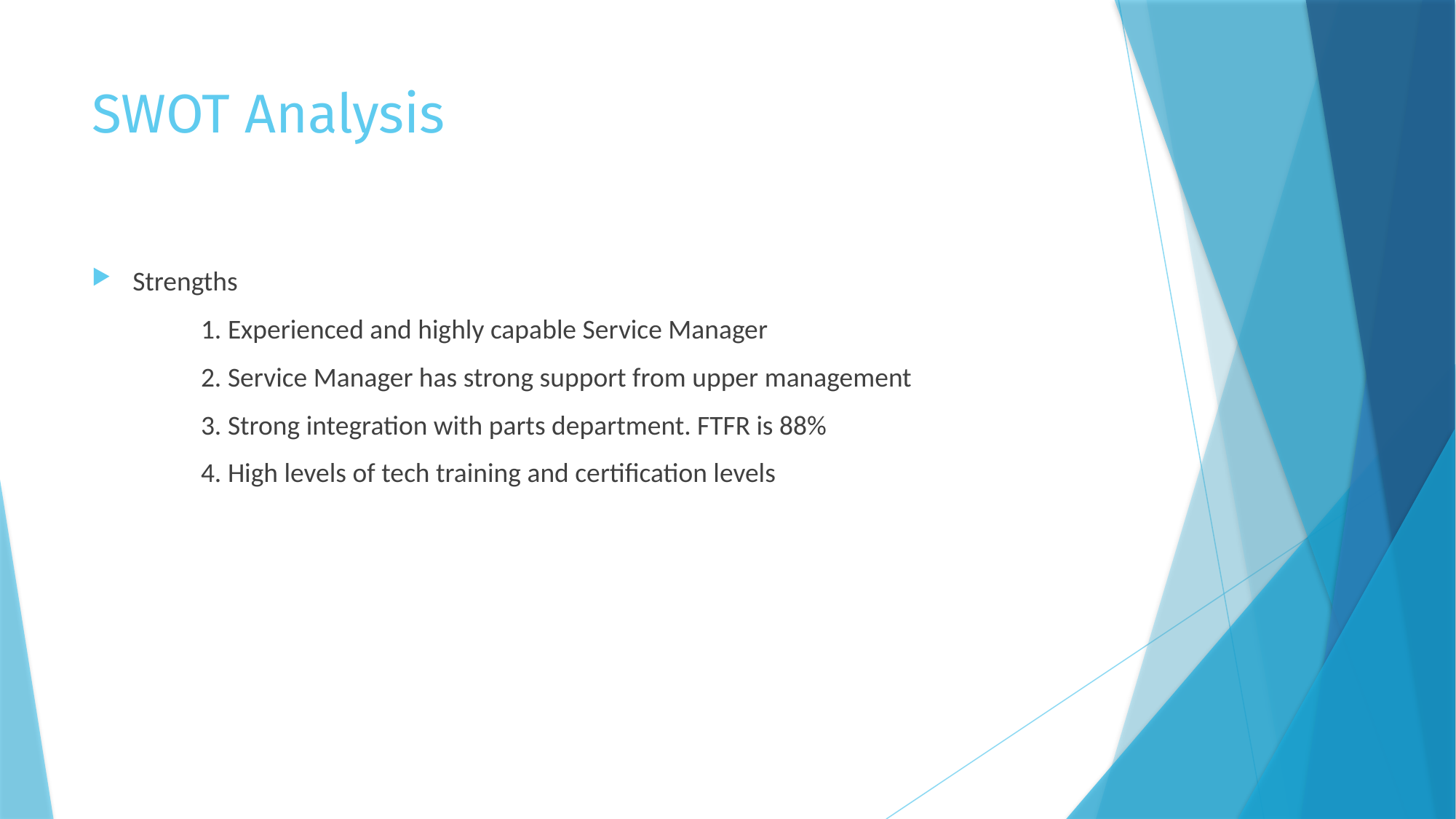

# SWOT Analysis
Strengths
	1. Experienced and highly capable Service Manager
	2. Service Manager has strong support from upper management
	3. Strong integration with parts department. FTFR is 88%
	4. High levels of tech training and certification levels